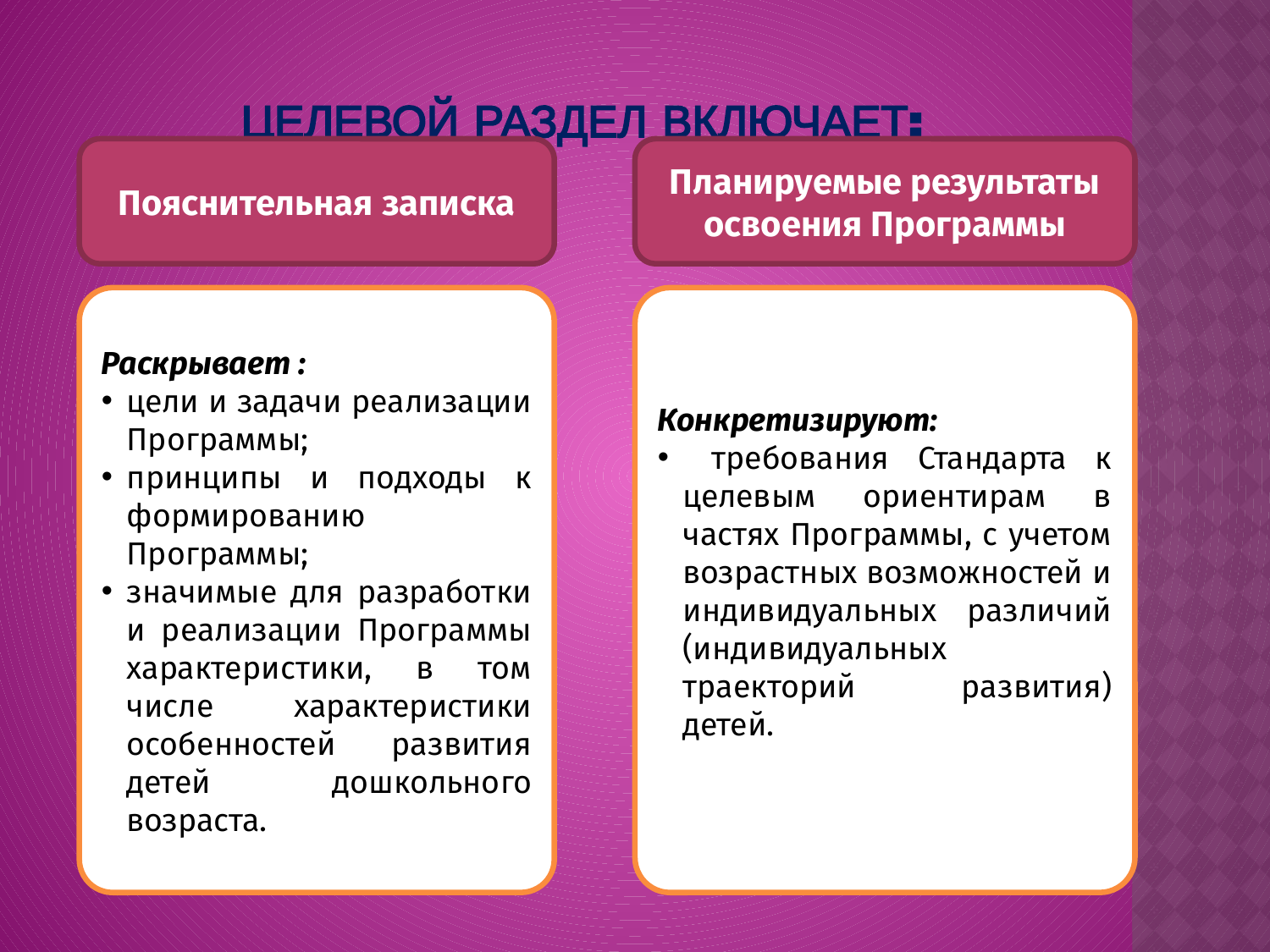

# Целевой раздел включает:
Пояснительная записка
Планируемые результаты освоения Программы
Раскрывает :
цели и задачи реализации Программы;
принципы и подходы к формированию Программы;
значимые для разработки и реализации Программы характеристики, в том числе характеристики особенностей развития детей дошкольного возраста.
Конкретизируют:
 требования Стандарта к целевым ориентирам в частях Программы, с учетом возрастных возможностей и индивидуальных различий (индивидуальных траекторий развития) детей.